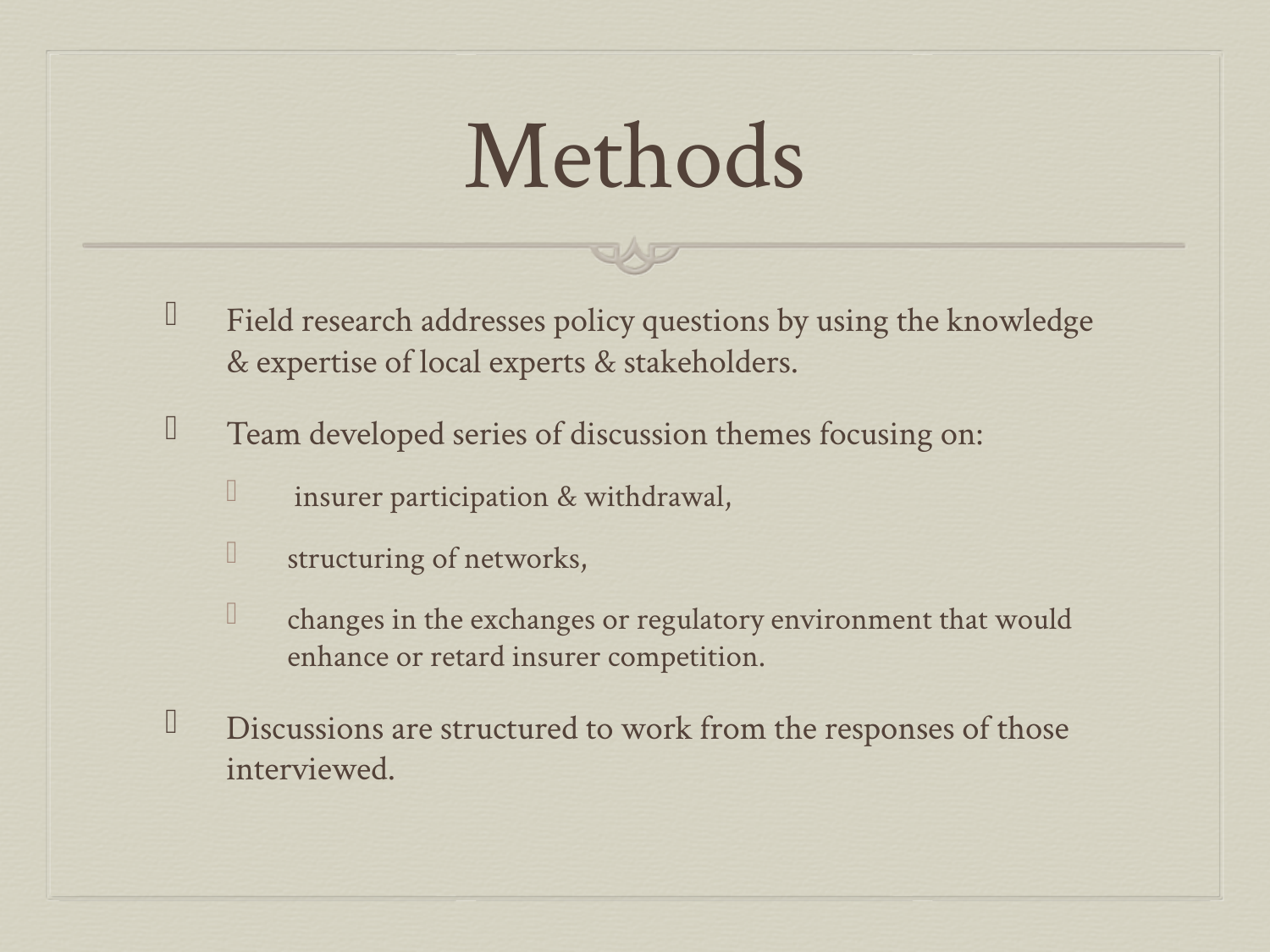

# Methods
Field research addresses policy questions by using the knowledge & expertise of local experts & stakeholders.
Team developed series of discussion themes focusing on:
 insurer participation & withdrawal,
structuring of networks,
changes in the exchanges or regulatory environment that would enhance or retard insurer competition.
Discussions are structured to work from the responses of those interviewed.